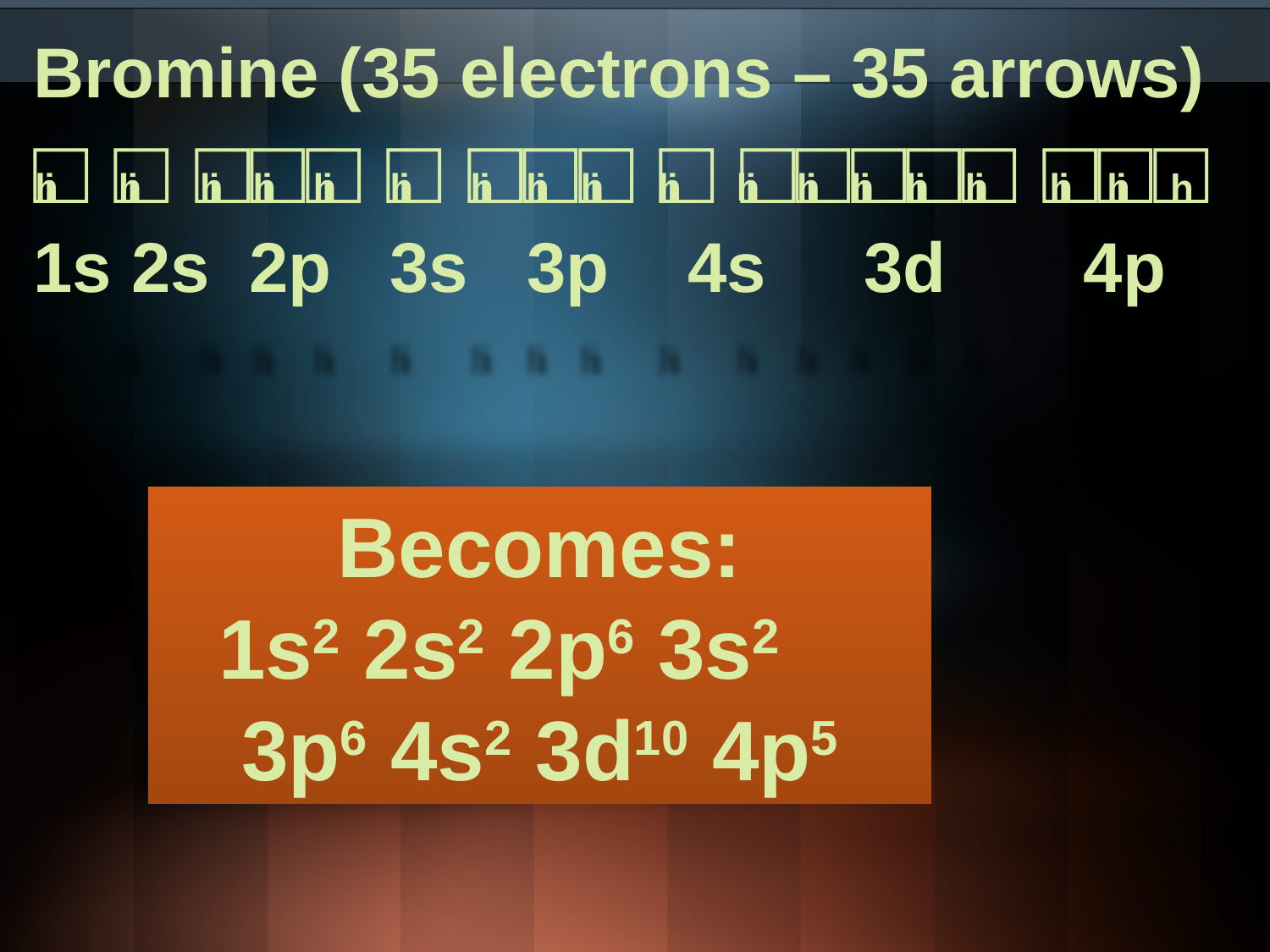

Bromine (35 electrons – 35 arrows)
□ □ □□□ □ □□□ □ □□□□□ □□□
1s 2s  2p   3s   3p    4s     3d       4p

hi
hi
hi
hi
hi
hi
hi
hi
hi
hi
hi
hi
hi
hi
hi
hi
hi
h
Becomes:
1s2 2s2 2p6 3s2       3p6 4s2 3d10 4p5